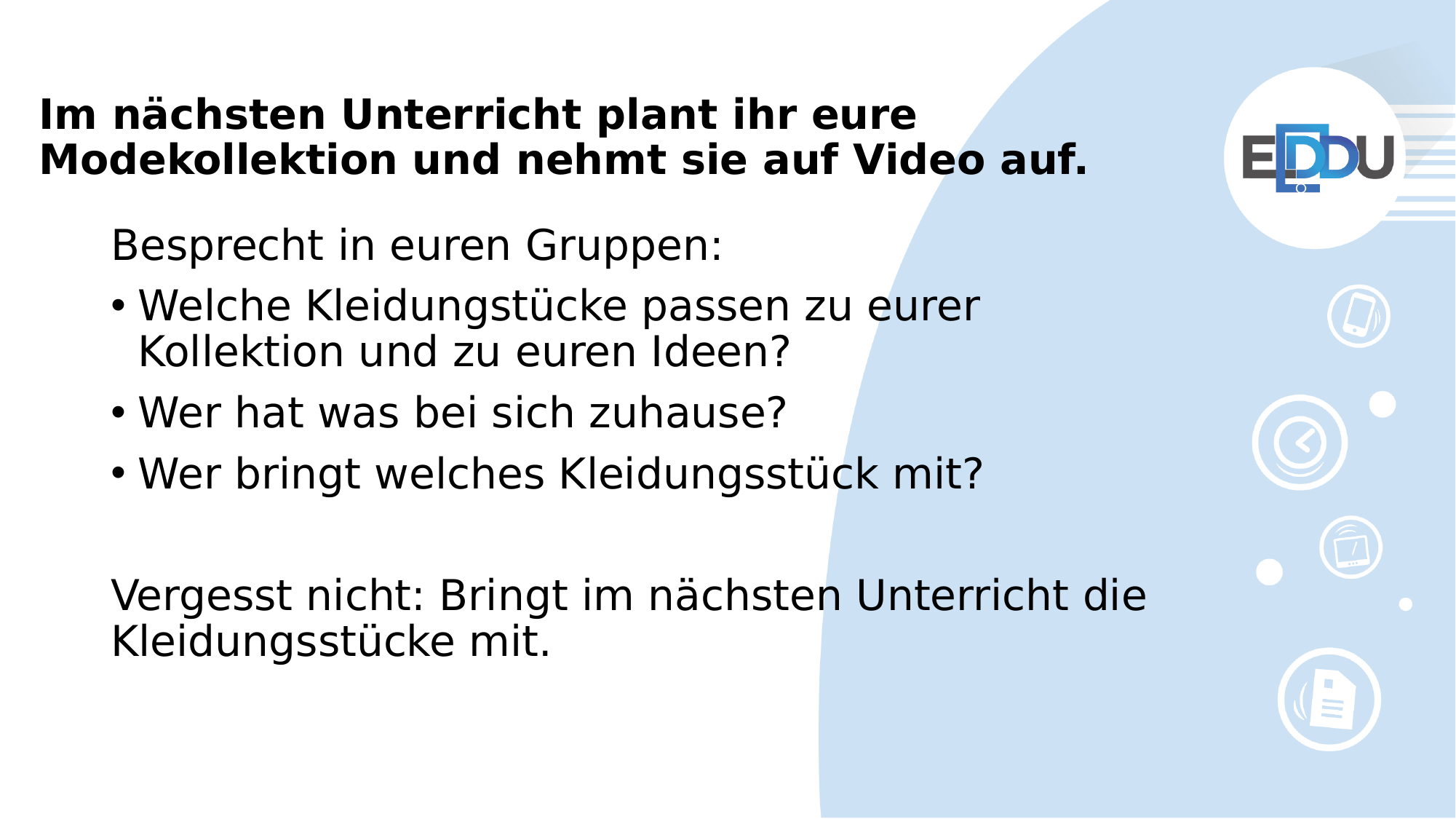

# Im nächsten Unterricht plant ihr eure Modekollektion und nehmt sie auf Video auf.
Besprecht in euren Gruppen:
Welche Kleidungstücke passen zu eurer Kollektion und zu euren Ideen?
Wer hat was bei sich zuhause?
Wer bringt welches Kleidungsstück mit?

Vergesst nicht: Bringt im nächsten Unterricht die Kleidungsstücke mit.